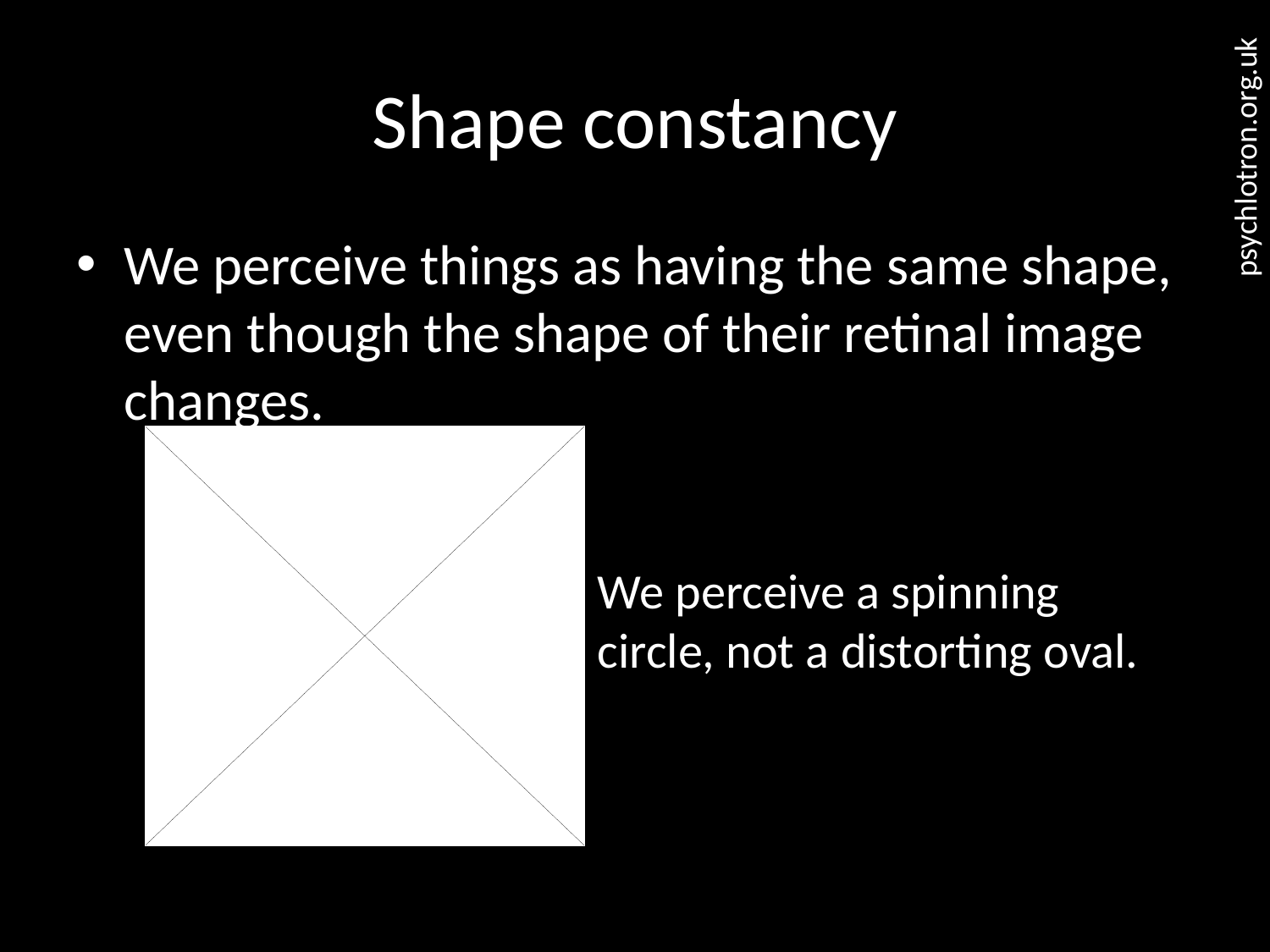

# Shape constancy
We perceive things as having the same shape, even though the shape of their retinal image changes.
We perceive a spinning circle, not a distorting oval.